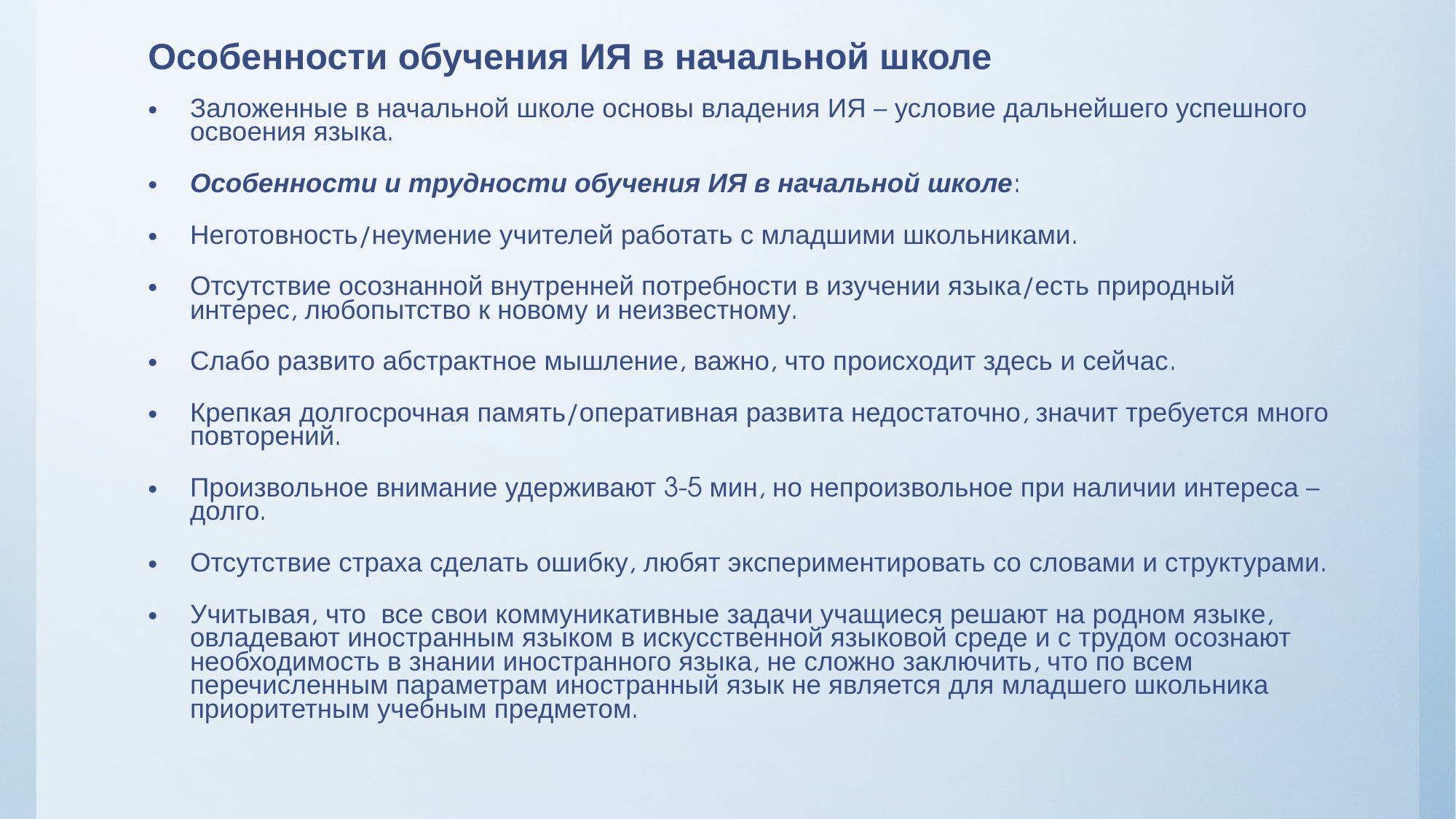

# Особенности обучения ИЯ в начальной школе
Заложенные в начальной школе основы владения ИЯ – условие дальнейшего успешного освоения языка.
Особенности и трудности обучения ИЯ в начальной школе:
Неготовность/неумение учителей работать с младшими школьниками.
Отсутствие осознанной внутренней потребности в изучении языка/есть природный интерес, любопытство к новому и неизвестному.
Слабо развито абстрактное мышление, важно, что происходит здесь и сейчас.
Крепкая долгосрочная память/оперативная развита недостаточно, значит требуется много повторений.
Произвольное внимание удерживают 3-5 мин, но непроизвольное при наличии интереса –долго.
Отсутствие страха сделать ошибку, любят экспериментировать со словами и структурами.
Учитывая, что  все свои коммуникативные задачи учащиеся решают на родном языке, овладевают иностранным языком в искусственной языковой среде и с трудом осознают необходимость в знании иностранного языка, не сложно заключить, что по всем перечисленным параметрам иностранный язык не является для младшего школьника приоритетным учебным предметом.